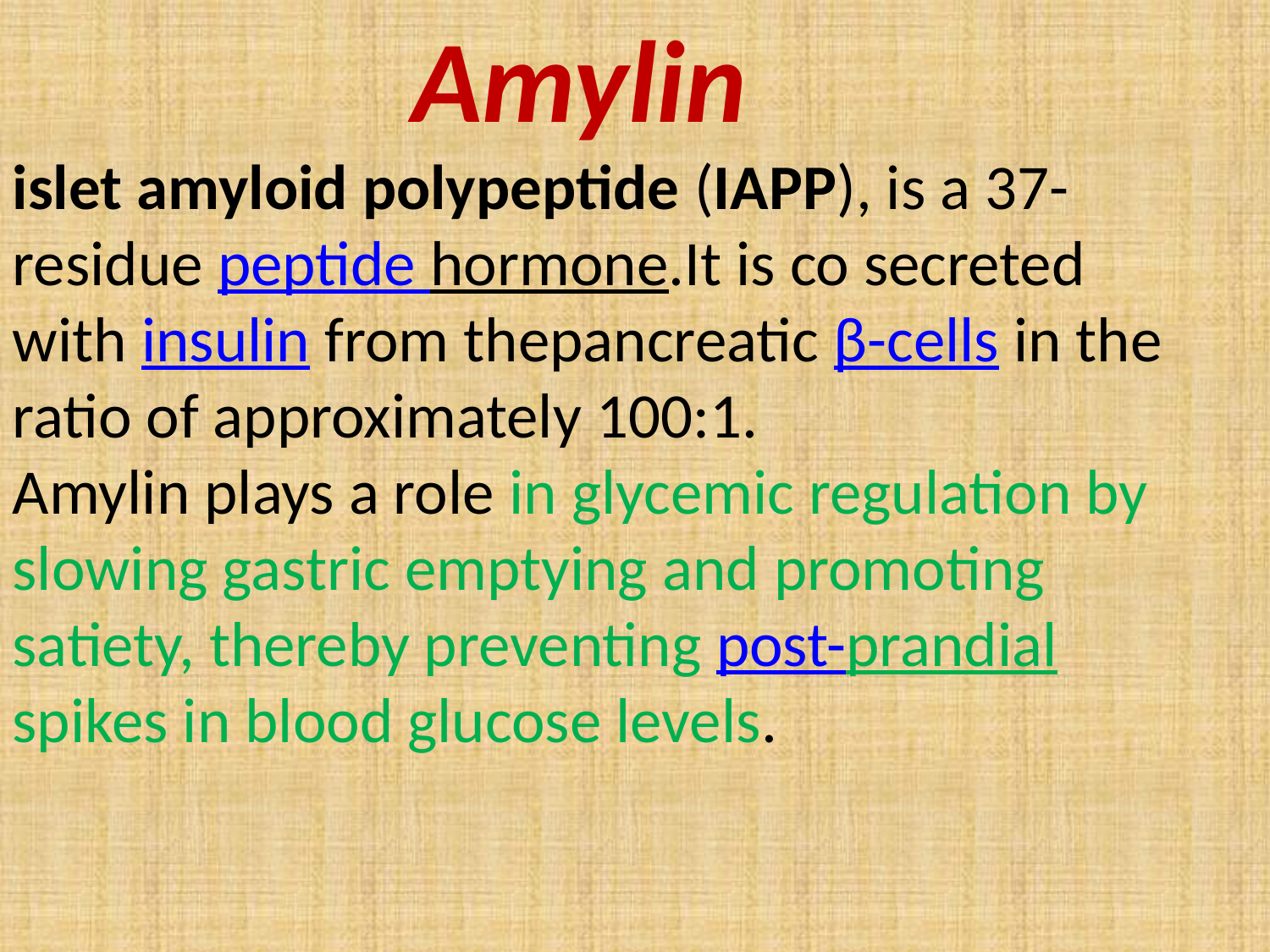

Amylin
islet amyloid polypeptide (IAPP), is a 37-residue peptide hormone.It is co secreted with insulin from thepancreatic β-cells in the ratio of approximately 100:1.
Amylin plays a role in glycemic regulation by slowing gastric emptying and promoting satiety, thereby preventing post-prandial spikes in blood glucose levels.